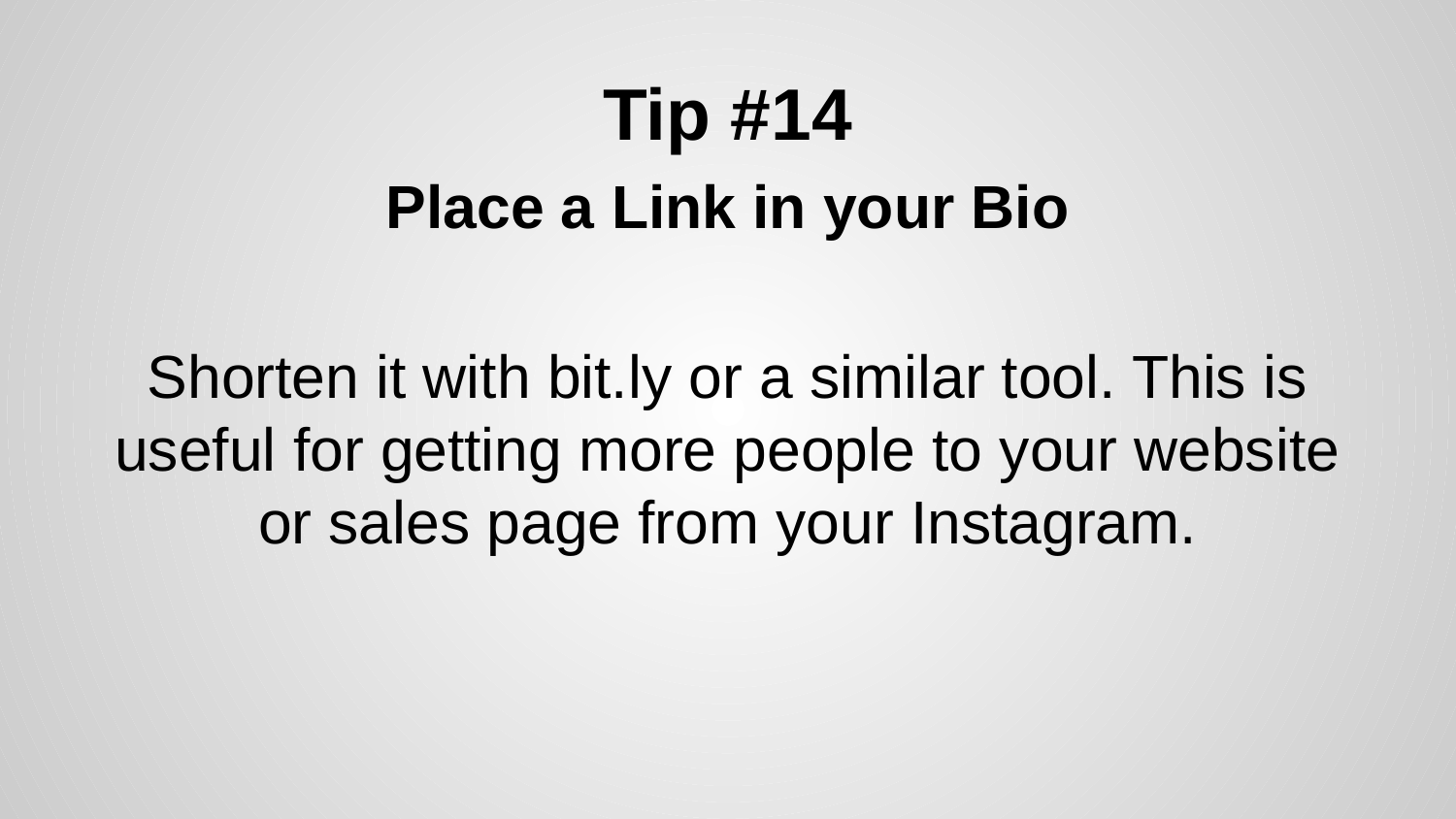

# Tip #14

Place a Link in your Bio

Shorten it with bit.ly or a similar tool. This is useful for getting more people to your website or sales page from your Instagram.